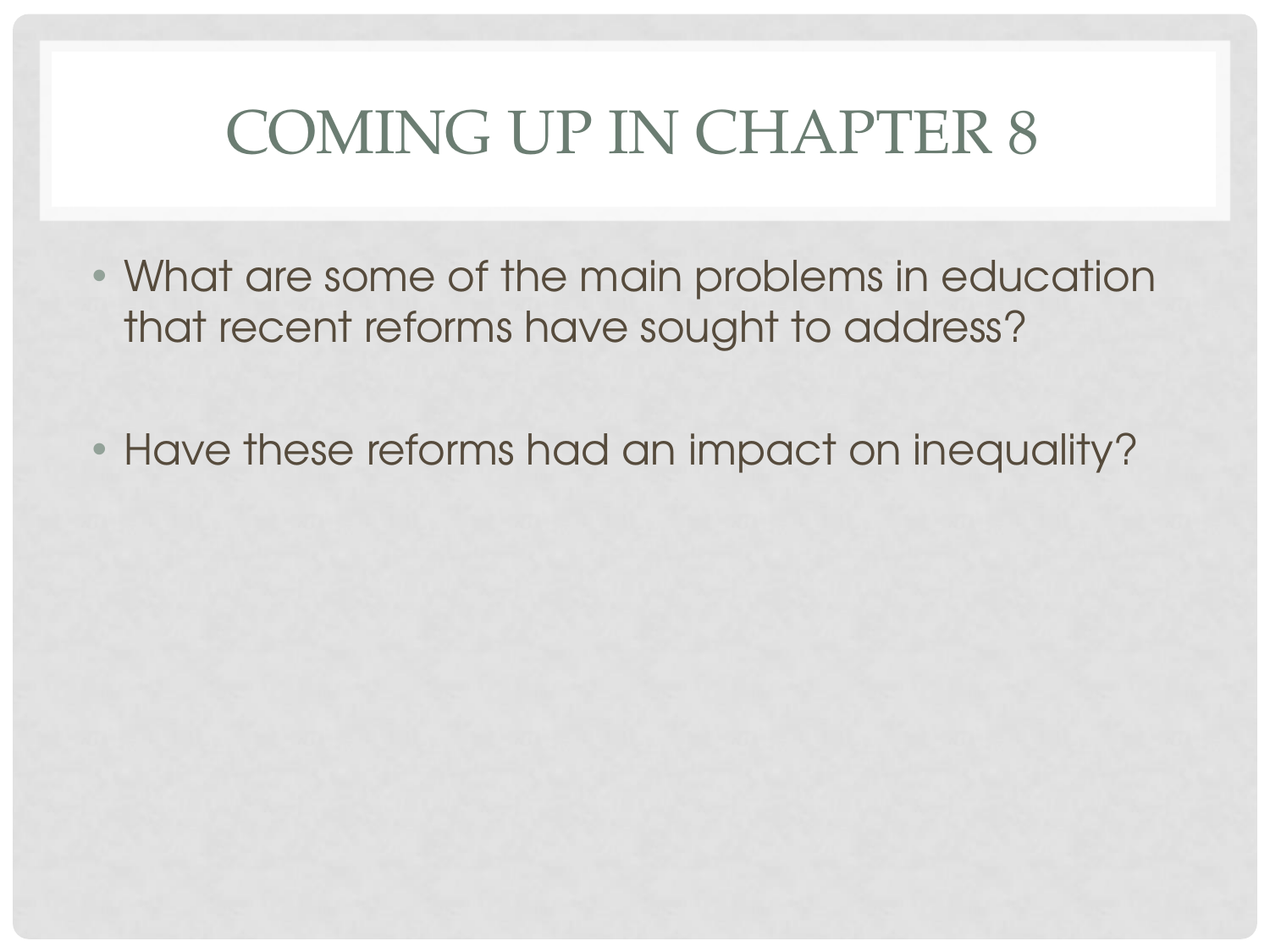

# COMING UP IN CHAPTER 8
What are some of the main problems in education that recent reforms have sought to address?

Have these reforms had an impact on inequality?